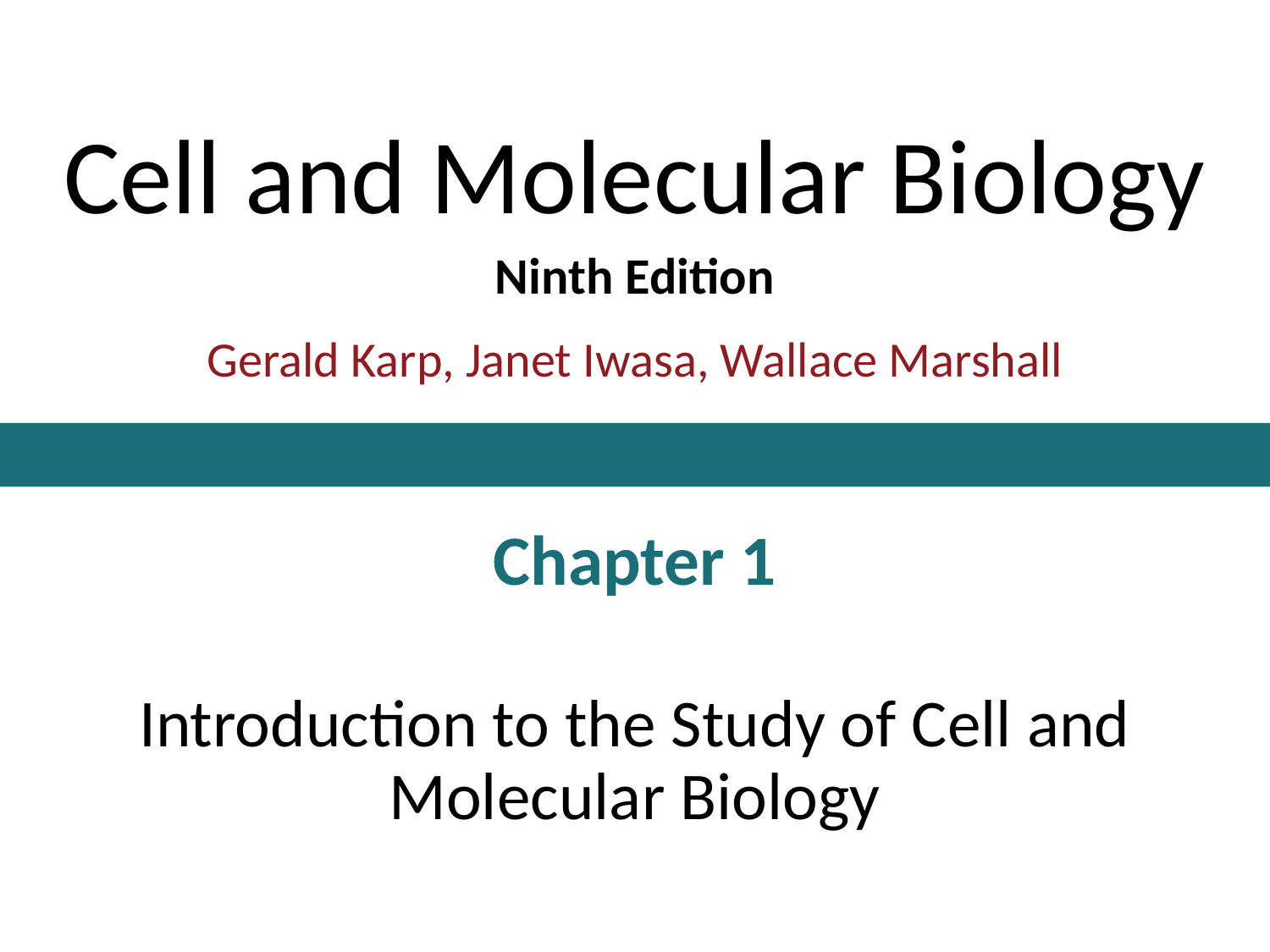

# Cell and Molecular Biology
Ninth Edition
Gerald Karp, Janet Iwasa, Wallace Marshall
Chapter 1
Introduction to the Study of Cell and Molecular Biology